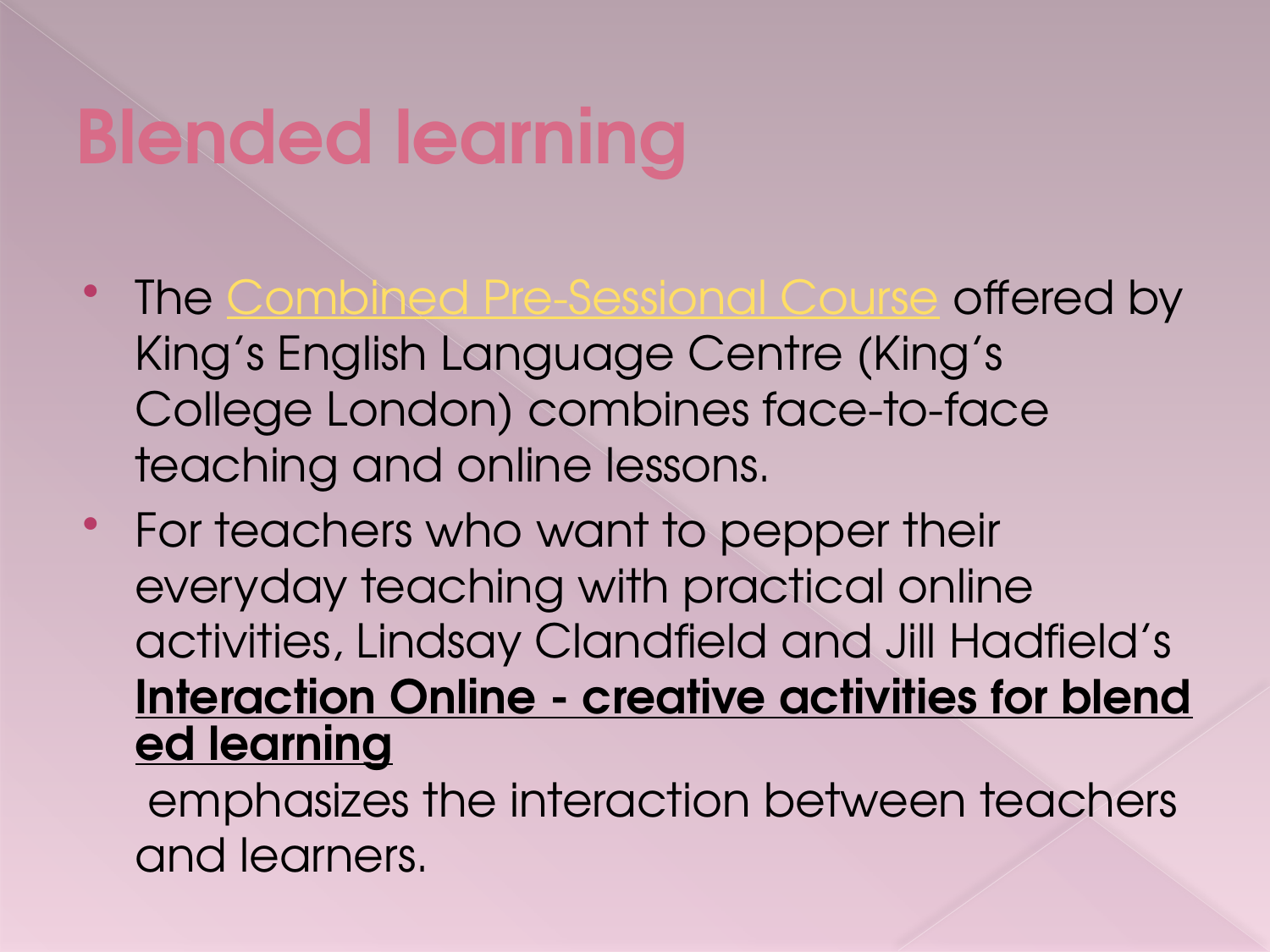

# Blended learning
The Combined Pre-Sessional Course offered by King’s English Language Centre (King’s College London) combines face-to-face teaching and online lessons.
For teachers who want to pepper their everyday teaching with practical online activities, Lindsay Clandfield and Jill Hadfield’s Interaction Online - creative activities for blended learning emphasizes the interaction between teachers and learners.